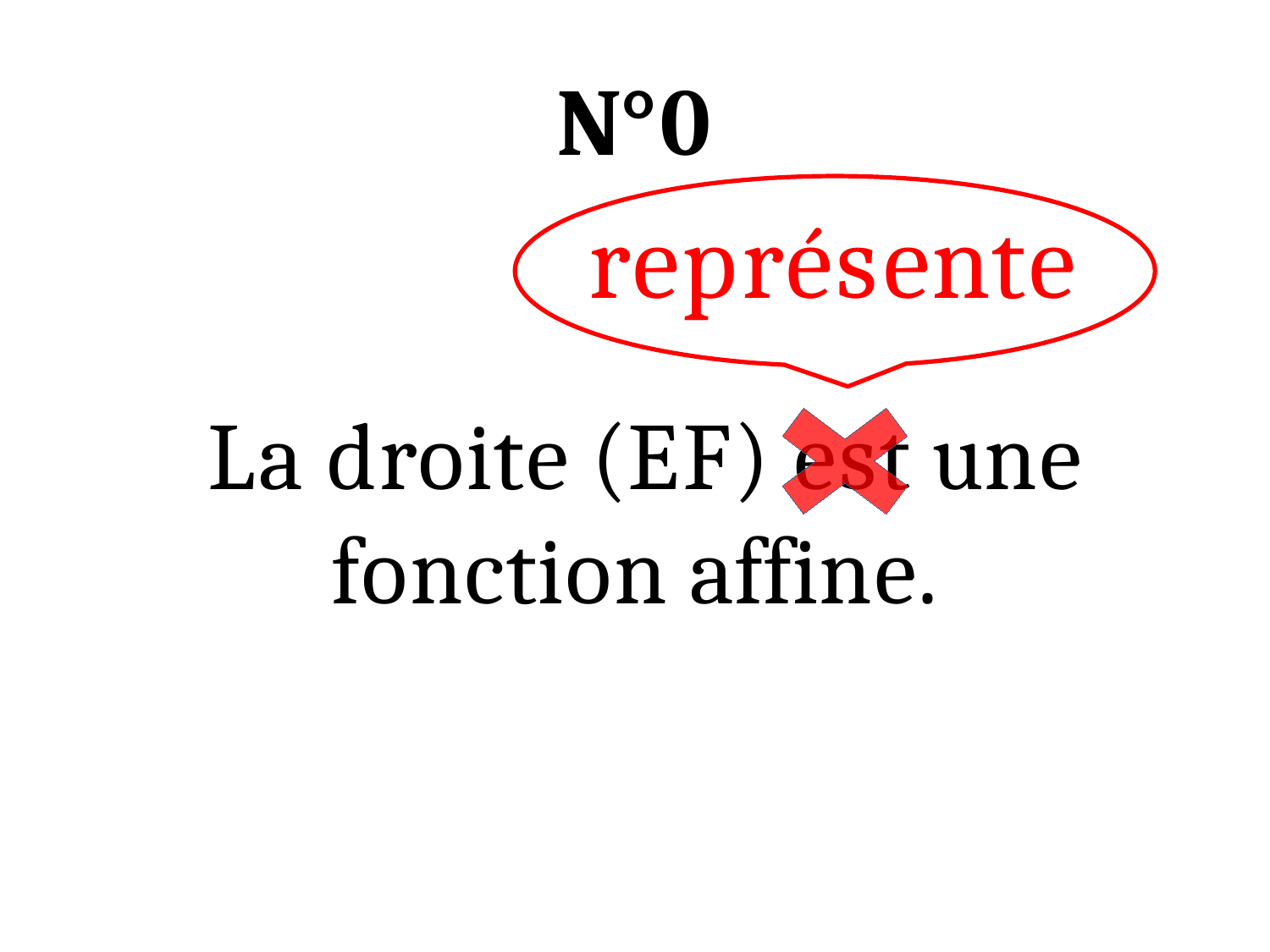

# N°0

représente

 La droite (EF) est une fonction affine.